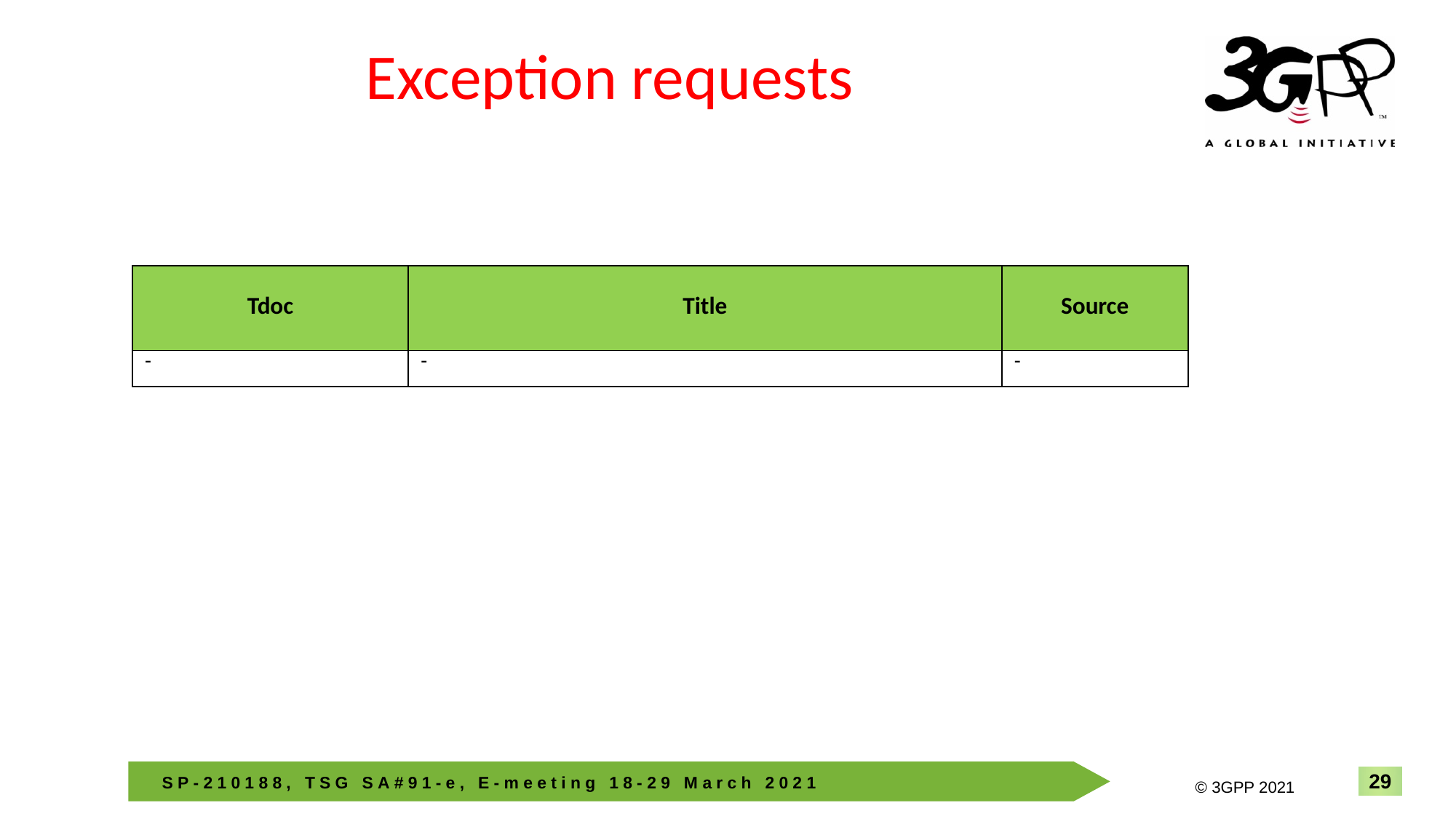

# Exception requests
| Tdoc | Title | Source |
| --- | --- | --- |
| - | - | - |